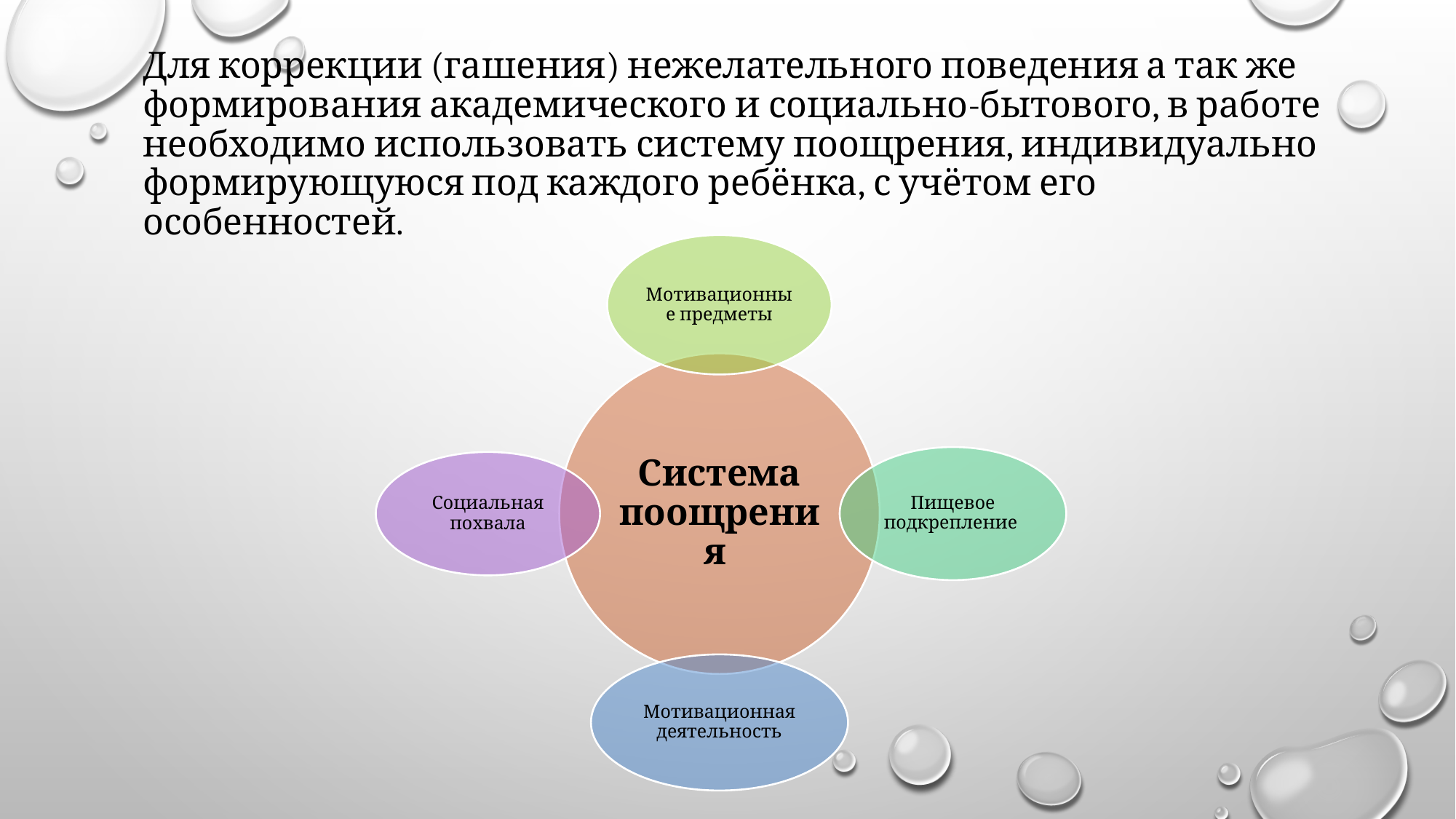

# Для коррекции (гашения) нежелательного поведения а так же формирования академического и социально-бытового, в работе необходимо использовать систему поощрения, индивидуально формирующуюся под каждого ребёнка, с учётом его особенностей.
Система поощрения
Мотивационные предметы
Пищевое подкрепление
Мотивационная деятельность
Социальная похвала